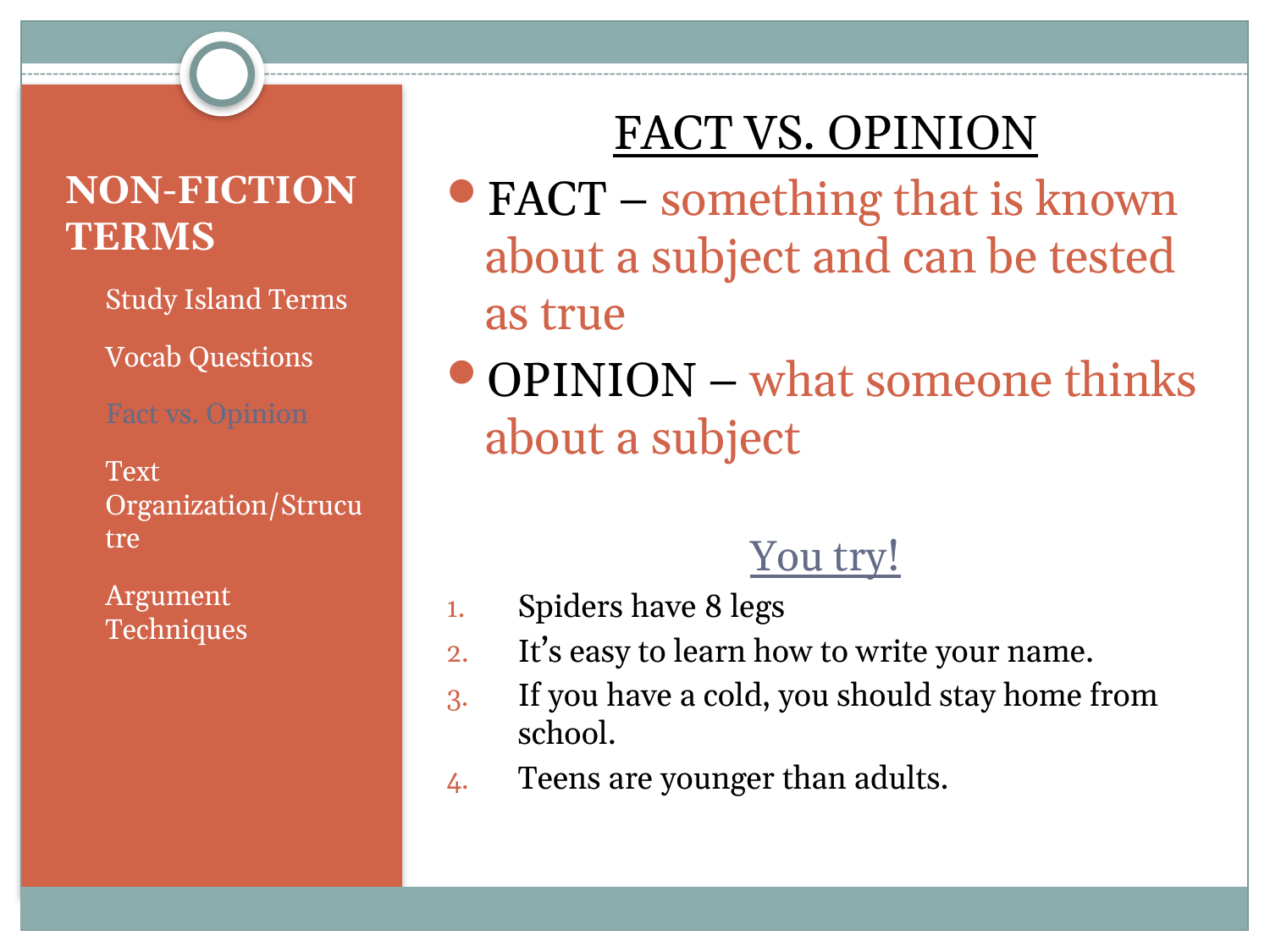

FACT VS. OPINION
FACT – something that is known about a subject and can be tested as true
OPINION – what someone thinks about a subject
# NON-FICTION TERMS
Study Island Terms
Vocab Questions
Fact vs. Opinion
Text Organization/Strucutre
Argument Techniques

You try!
Spiders have 8 legs
It’s easy to learn how to write your name.
If you have a cold, you should stay home from school.
Teens are younger than adults.